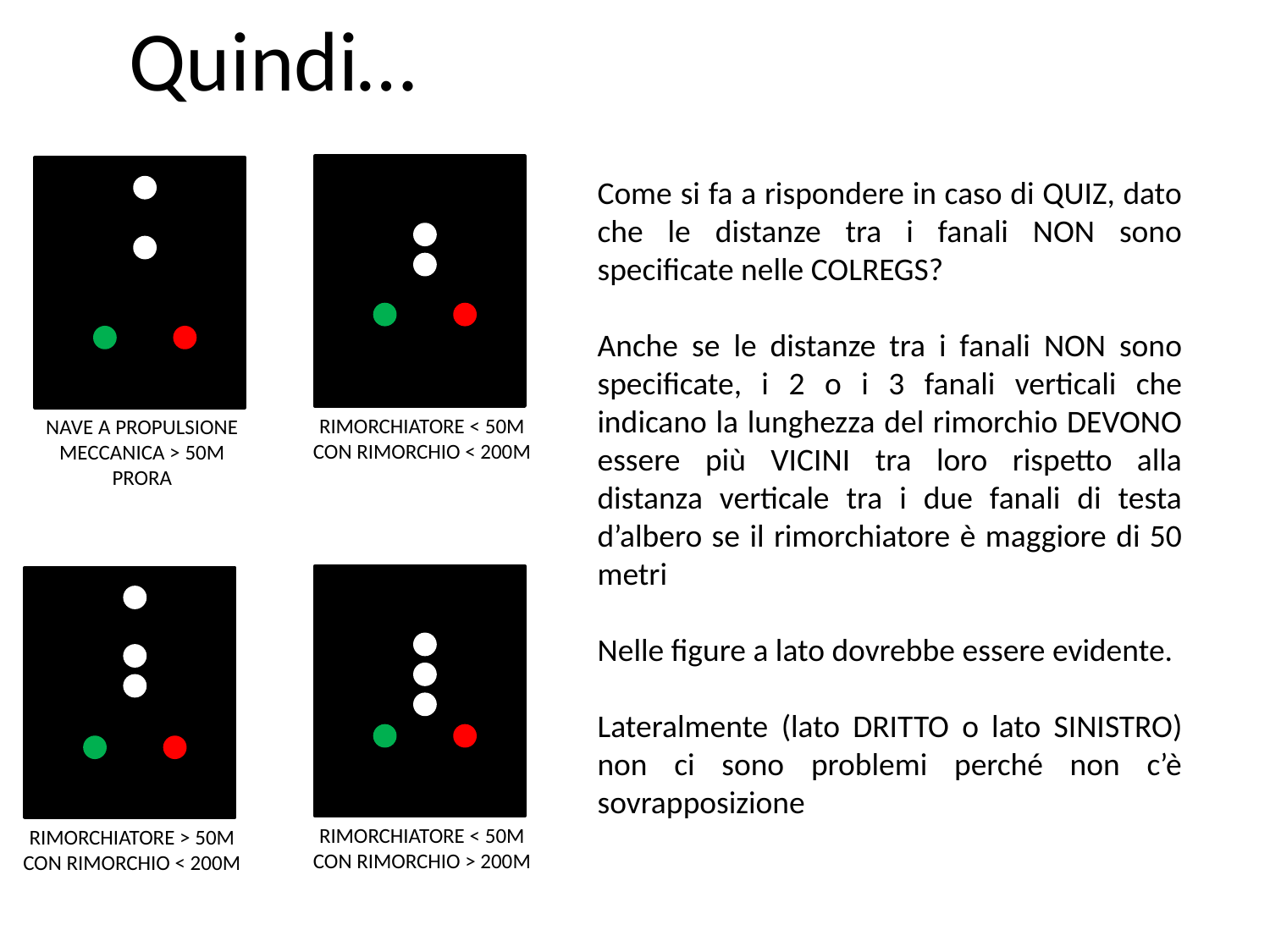

Quindi…

Come si fa a rispondere in caso di QUIZ, dato che le distanze tra i fanali NON sono specificate nelle COLREGS?

Anche se le distanze tra i fanali NON sono specificate, i 2 o i 3 fanali verticali che indicano la lunghezza del rimorchio DEVONO essere più VICINI tra loro rispetto alla distanza verticale tra i due fanali di testa d’albero se il rimorchiatore è maggiore di 50 metri

Nelle figure a lato dovrebbe essere evidente.

Lateralmente (lato DRITTO o lato SINISTRO) non ci sono problemi perché non c’è sovrapposizione

RIMORCHIATORE < 50M
CON RIMORCHIO < 200M
NAVE A PROPULSIONE
MECCANICA > 50M
PRORA

RIMORCHIATORE < 50M
CON RIMORCHIO > 200M
RIMORCHIATORE > 50M
CON RIMORCHIO < 200M